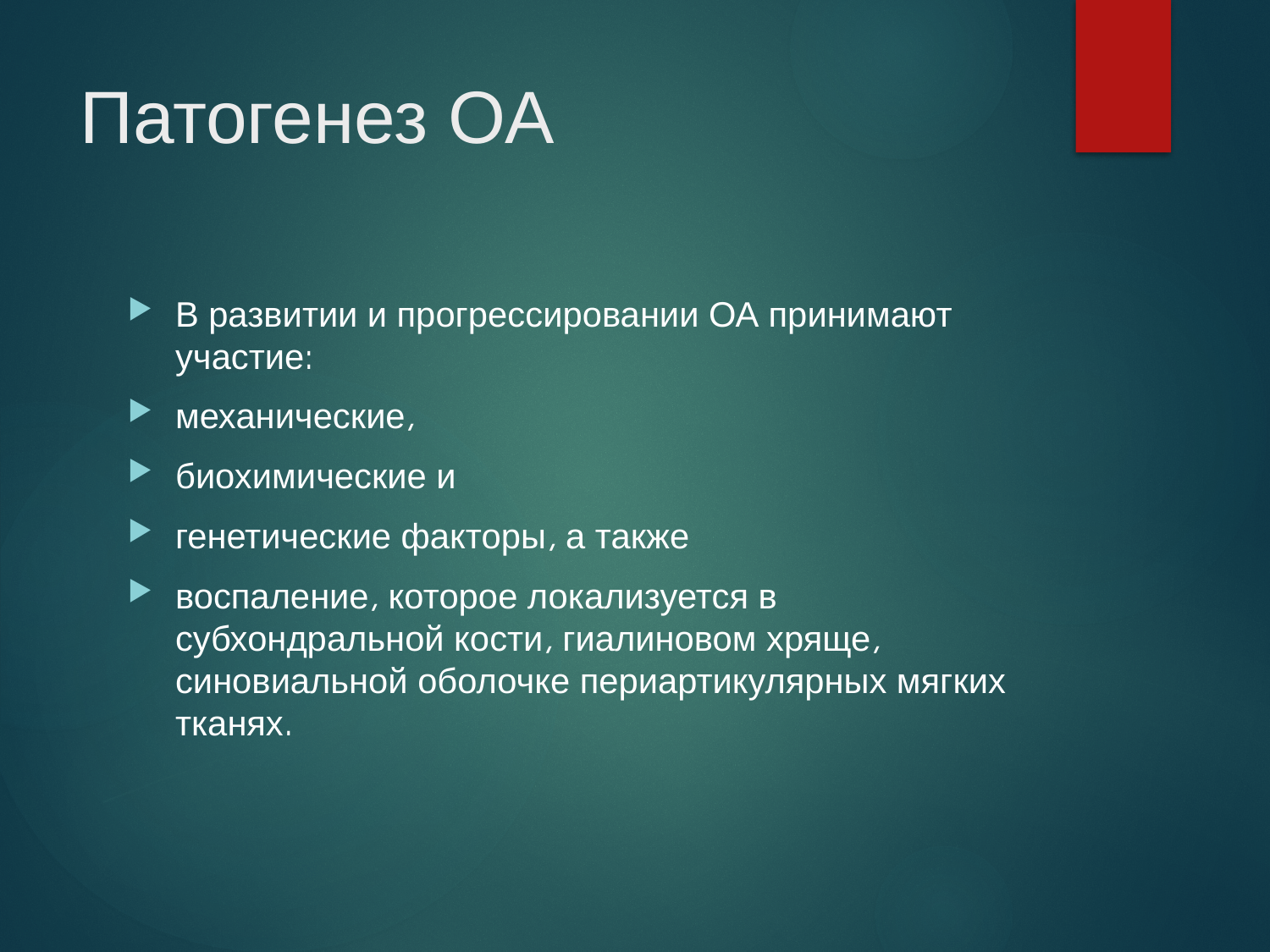

# Патогенез ОА
В развитии и прогрессировании ОА принимают участие:
механические,
биохимические и
генетические факторы, а также
воспаление, которое локализуется в субхондральной кости, гиалиновом хряще, синовиальной оболочке периартикулярных мягких тканях.